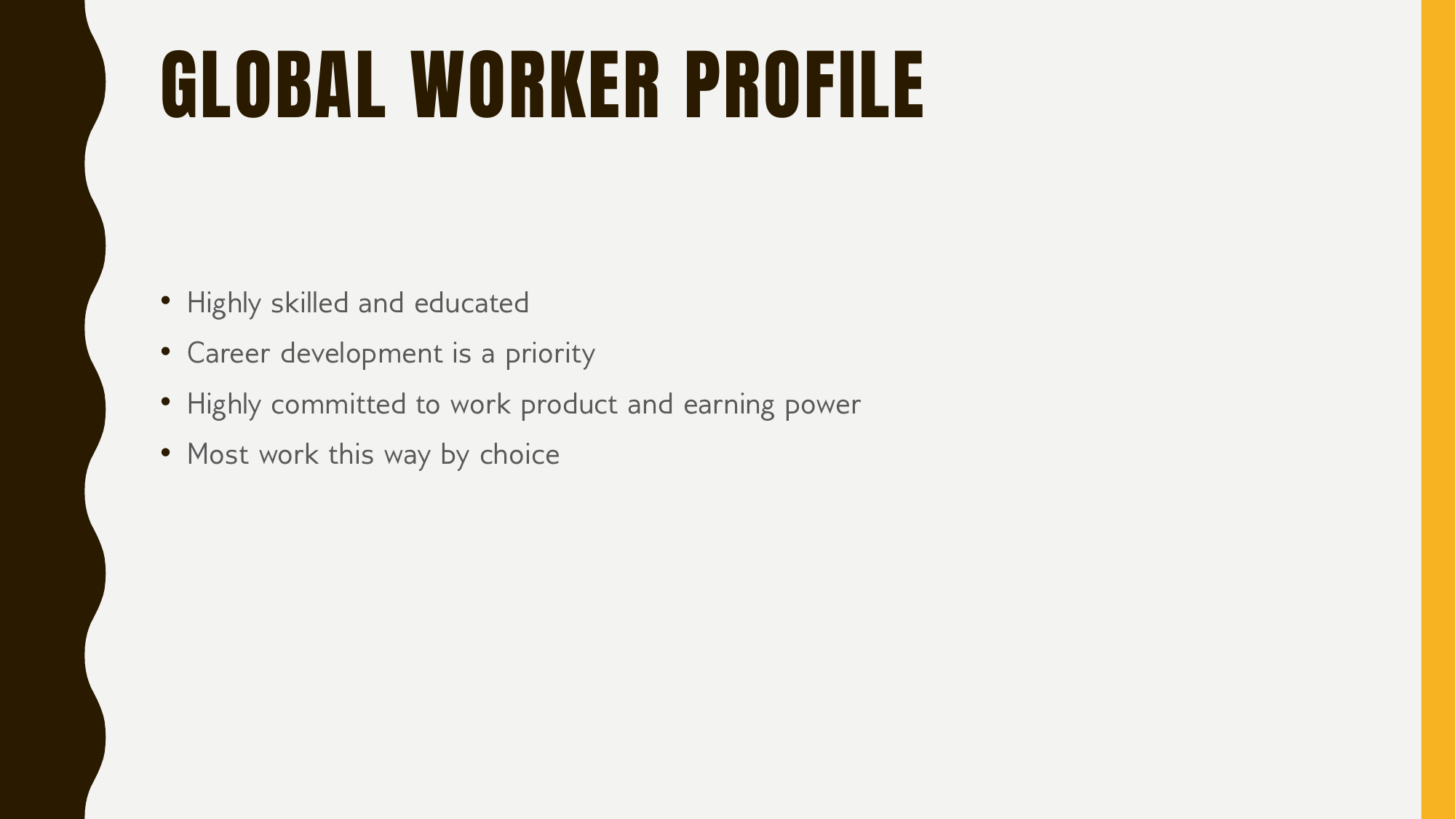

# Global Worker Profile
Highly skilled and educated
Career development is a priority
Highly committed to work product and earning power
Most work this way by choice